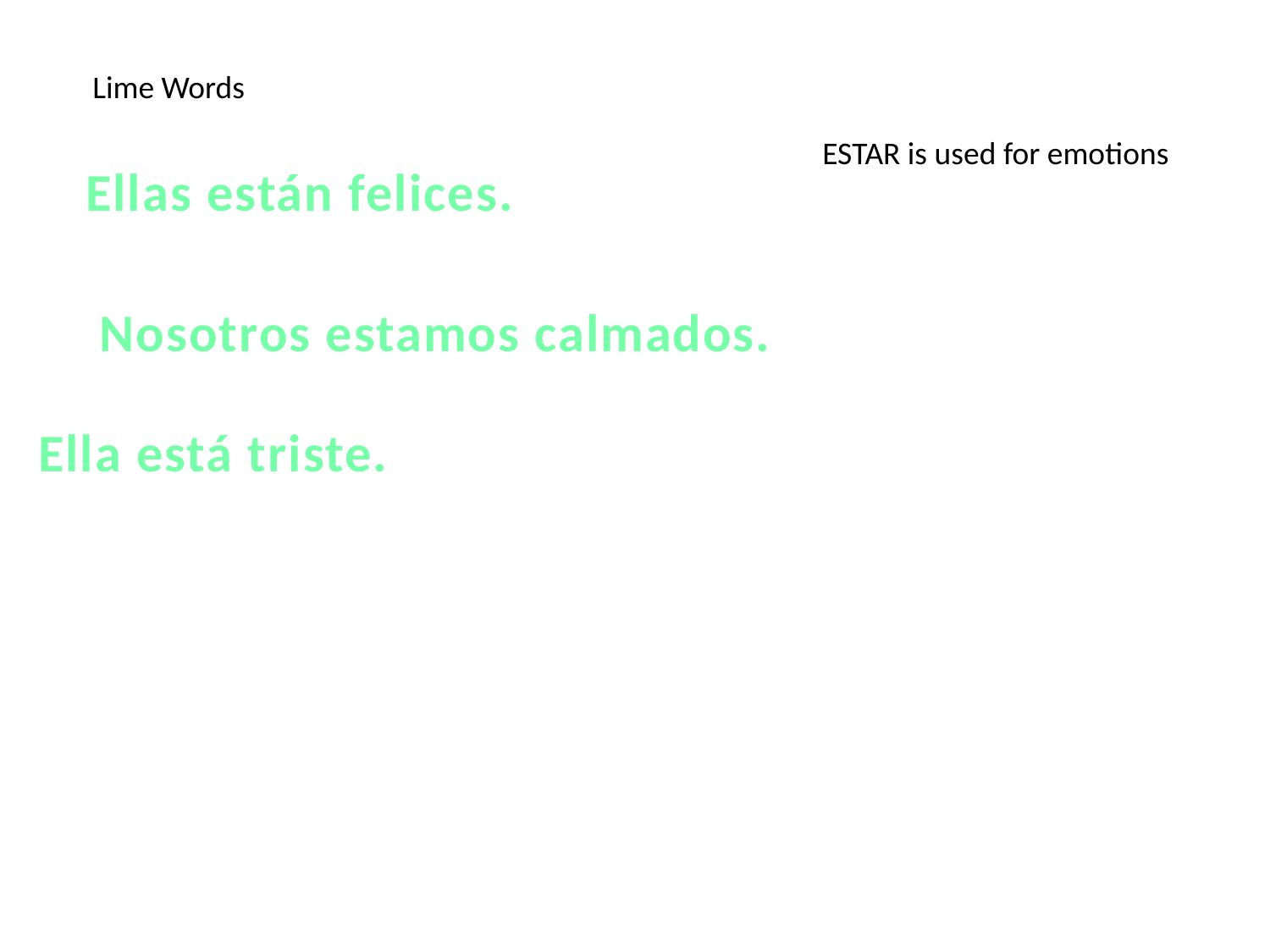

Lime Words
ESTAR is used for emotions
Ellas están felices.
Nosotros estamos calmados.
Ella está triste.